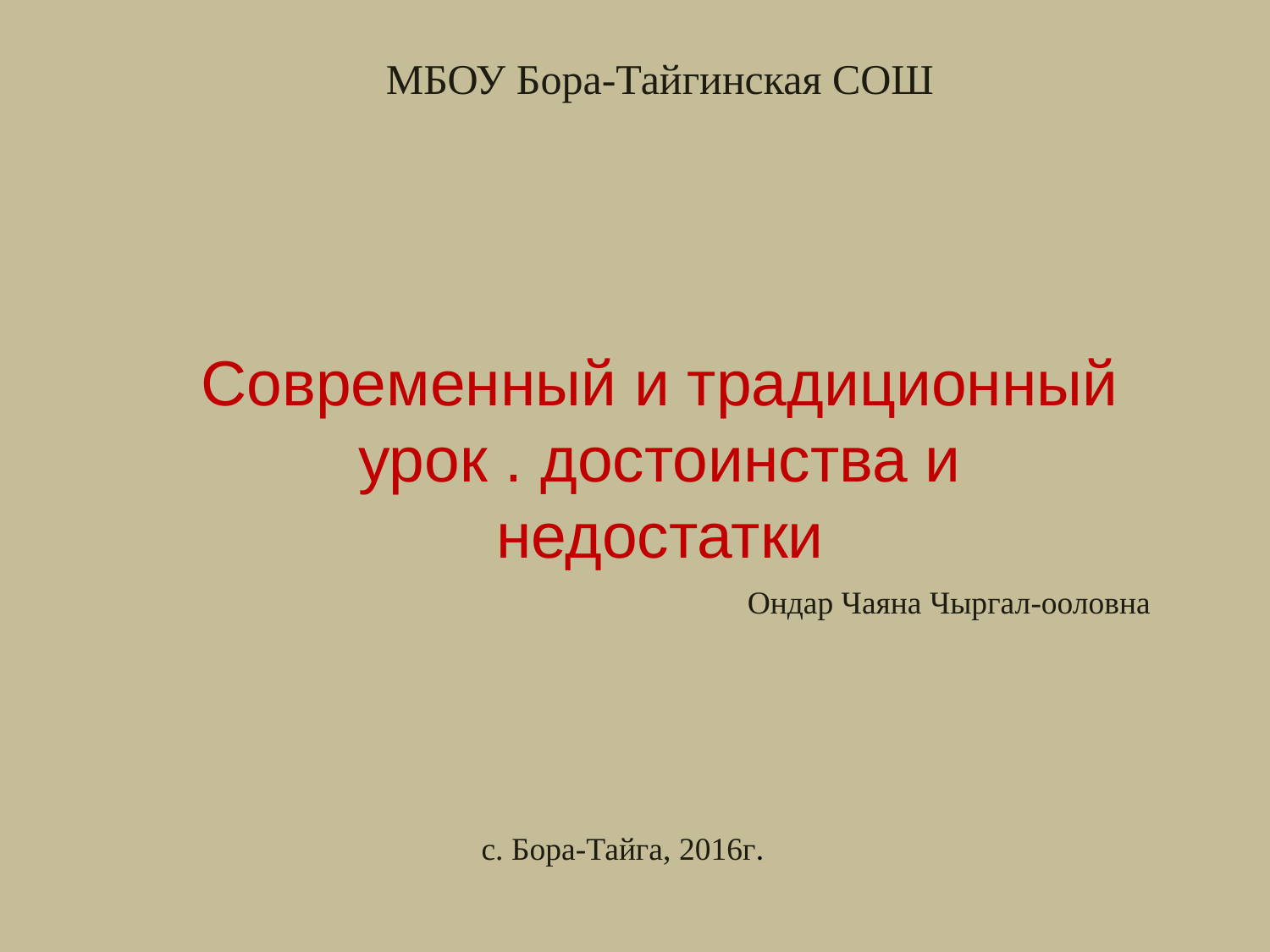

МБОУ Бора-Тайгинская СОШ
Современный и традиционный урок . достоинства и недостатки
Ондар Чаяна Чыргал-ооловна

с. Бора-Тайга, 2016г.